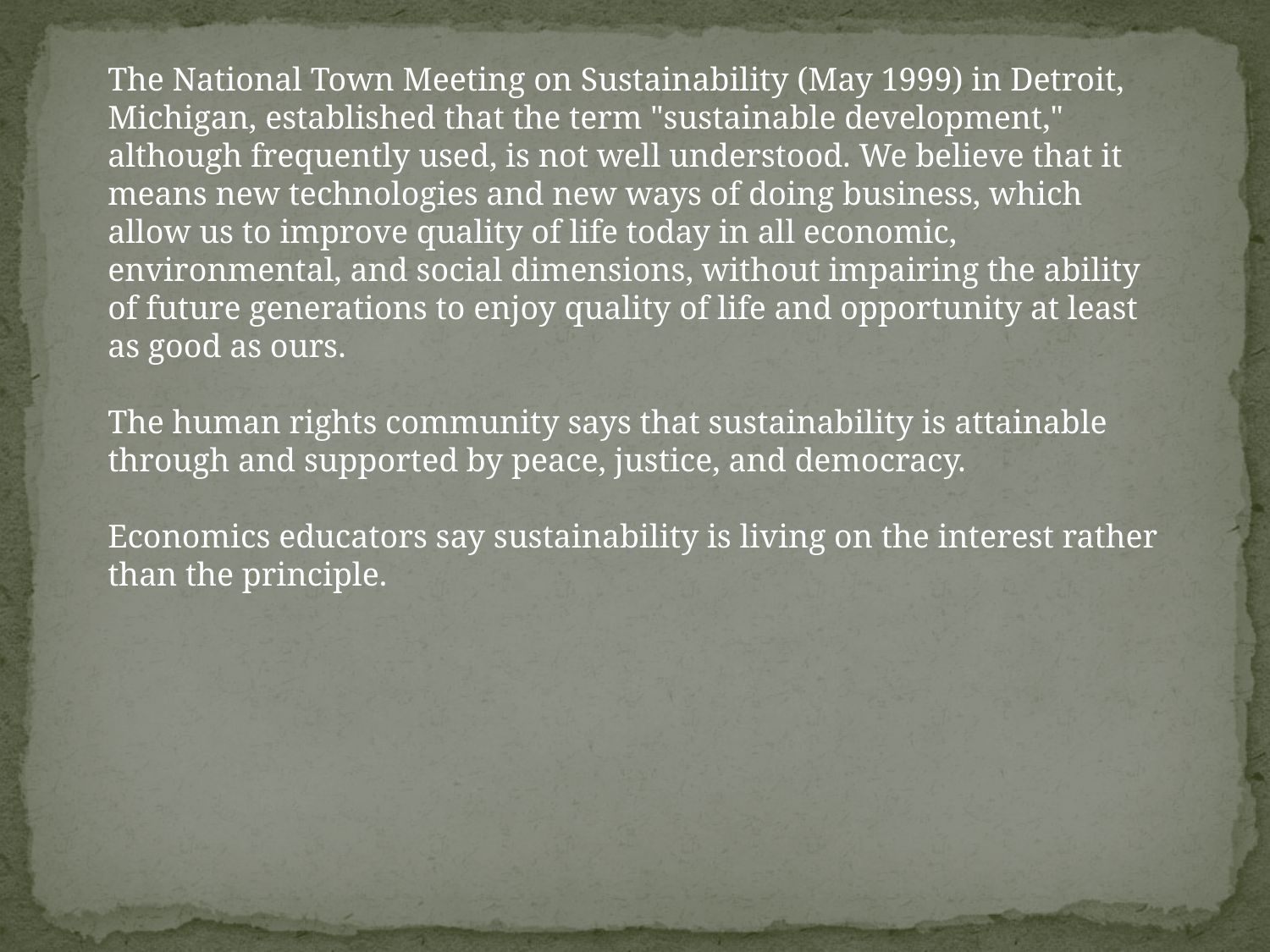

The National Town Meeting on Sustainability (May 1999) in Detroit, Michigan, established that the term "sustainable development," although frequently used, is not well understood. We believe that it means new technologies and new ways of doing business, which allow us to improve quality of life today in all economic, environmental, and social dimensions, without impairing the ability of future generations to enjoy quality of life and opportunity at least as good as ours.

The human rights community says that sustainability is attainable through and supported by peace, justice, and democracy.

Economics educators say sustainability is living on the interest rather than the principle.